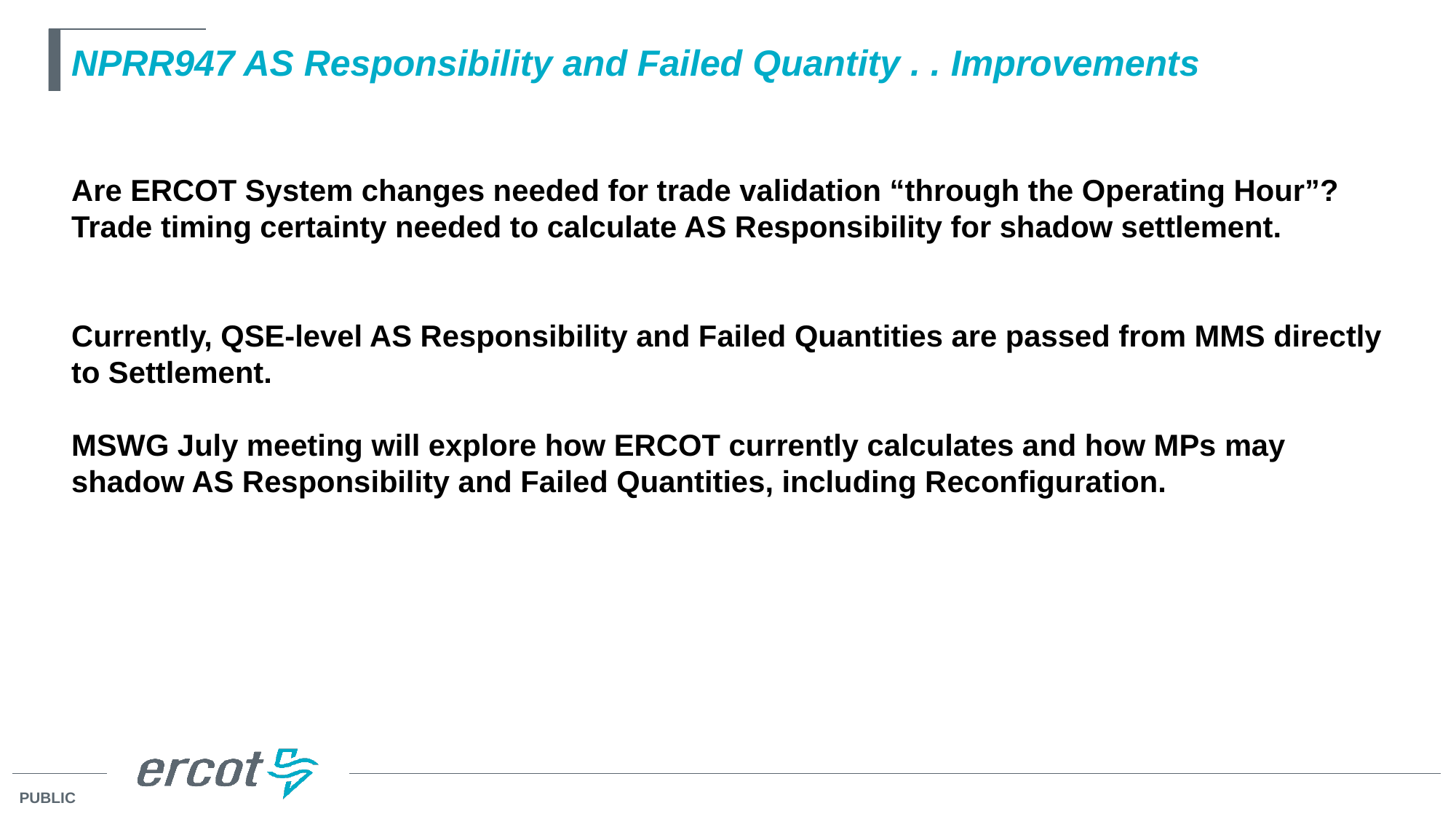

# NPRR947 AS Responsibility and Failed Quantity . . Improvements Are ERCOT System changes needed for trade validation “through the Operating Hour”? Trade timing certainty needed to calculate AS Responsibility for shadow settlement. Currently, QSE-level AS Responsibility and Failed Quantities are passed from MMS directly to Settlement. MSWG July meeting will explore how ERCOT currently calculates and how MPs may shadow AS Responsibility and Failed Quantities, including Reconfiguration.